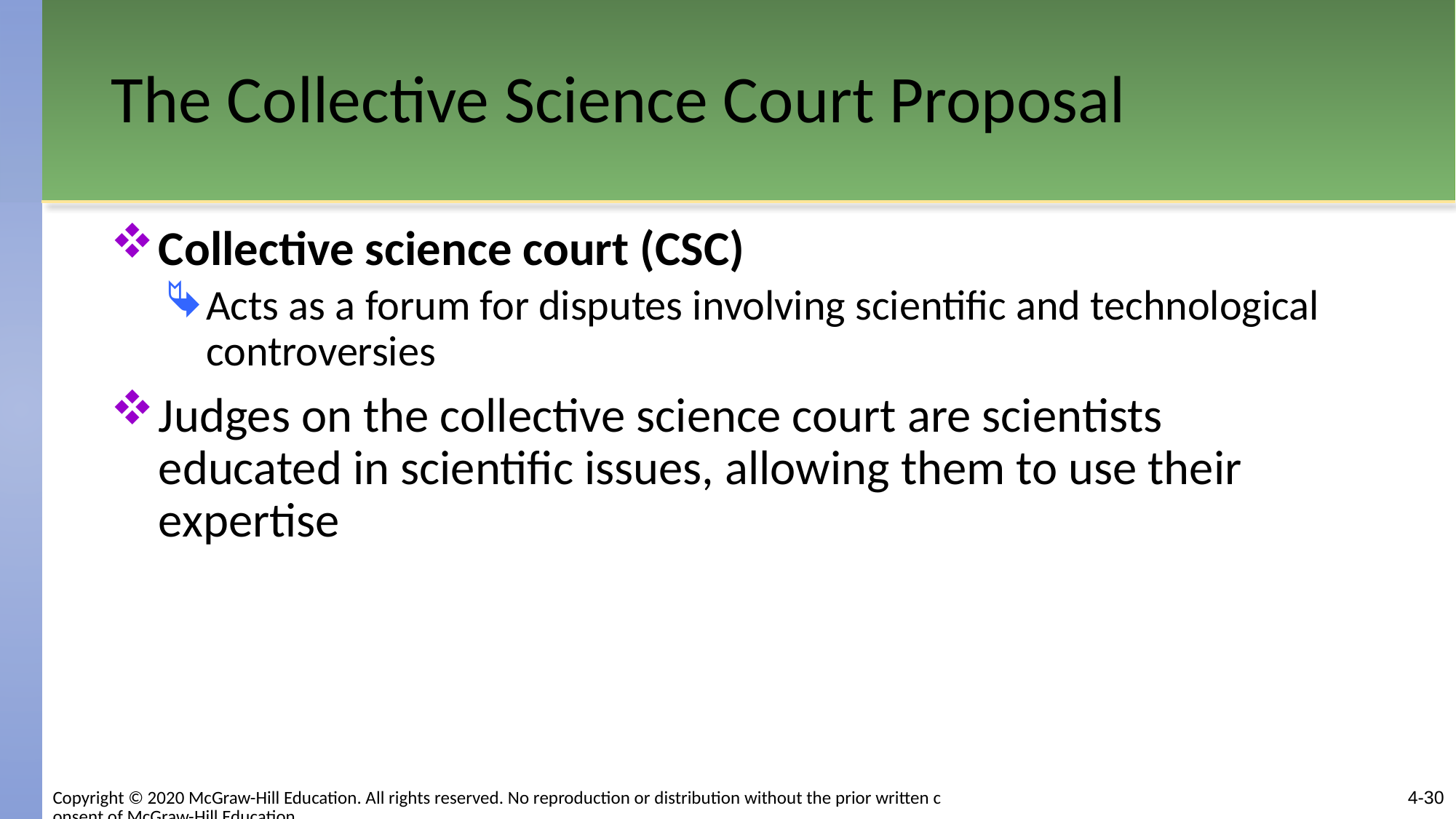

# The Collective Science Court Proposal
Collective science court (CSC)
Acts as a forum for disputes involving scientific and technological controversies
Judges on the collective science court are scientists educated in scientific issues, allowing them to use their expertise
4-30
Copyright © 2020 McGraw-Hill Education. All rights reserved. No reproduction or distribution without the prior written consent of McGraw-Hill Education.